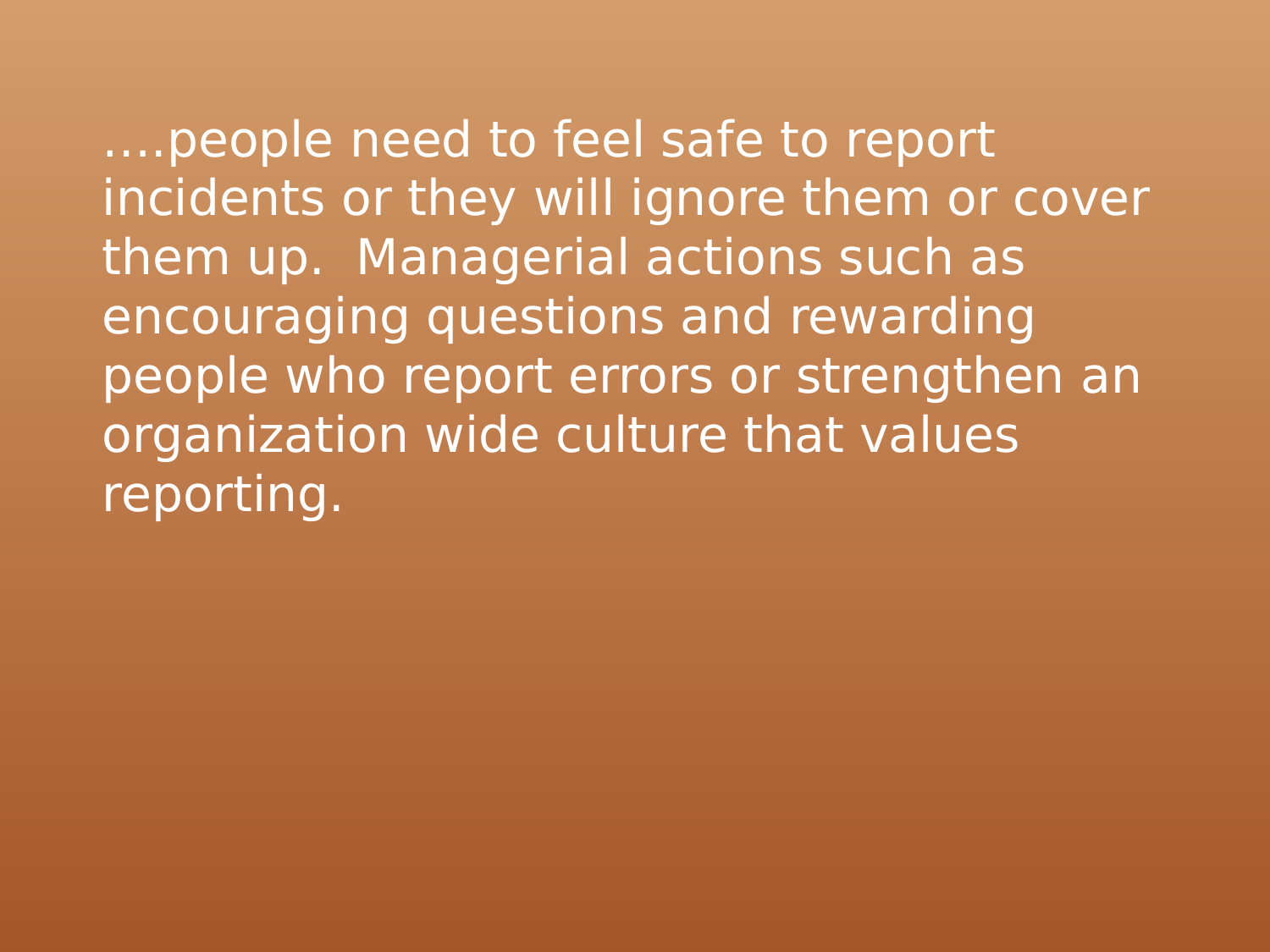

….people need to feel safe to report incidents or they will ignore them or cover them up.  Managerial actions such as encouraging questions and rewarding people who report errors or strengthen an organization wide culture that values reporting.